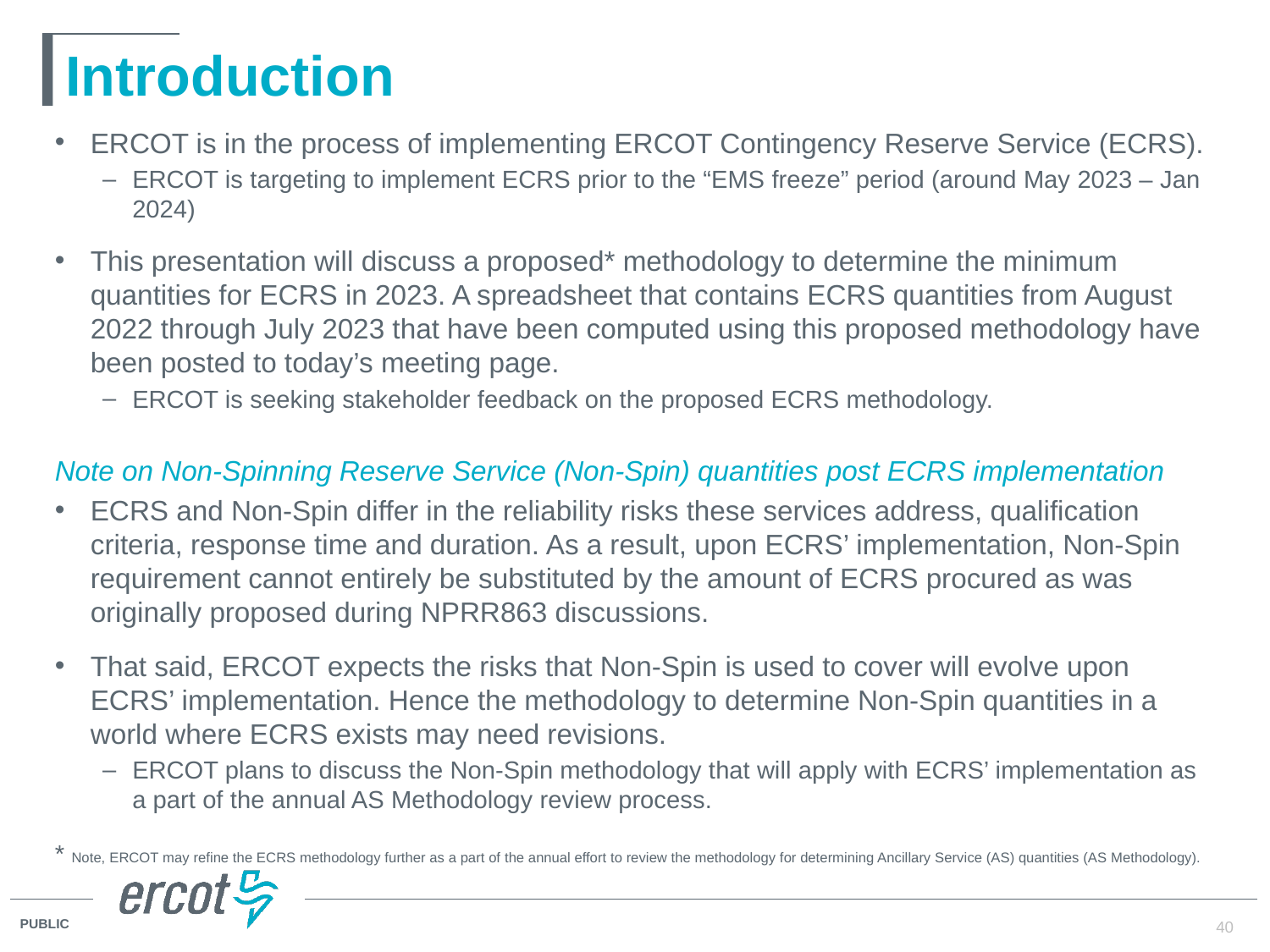

# Introduction
ERCOT is in the process of implementing ERCOT Contingency Reserve Service (ECRS).
ERCOT is targeting to implement ECRS prior to the “EMS freeze” period (around May 2023 – Jan 2024)

This presentation will discuss a proposed* methodology to determine the minimum quantities for ECRS in 2023. A spreadsheet that contains ECRS quantities from August 2022 through July 2023 that have been computed using this proposed methodology have been posted to today’s meeting page.
ERCOT is seeking stakeholder feedback on the proposed ECRS methodology.

Note on Non-Spinning Reserve Service (Non-Spin) quantities post ECRS implementation
ECRS and Non-Spin differ in the reliability risks these services address, qualification criteria, response time and duration. As a result, upon ECRS’ implementation, Non-Spin requirement cannot entirely be substituted by the amount of ECRS procured as was originally proposed during NPRR863 discussions.

That said, ERCOT expects the risks that Non-Spin is used to cover will evolve upon ECRS’ implementation. Hence the methodology to determine Non-Spin quantities in a world where ECRS exists may need revisions.
ERCOT plans to discuss the Non-Spin methodology that will apply with ECRS’ implementation as a part of the annual AS Methodology review process.

* Note, ERCOT may refine the ECRS methodology further as a part of the annual effort to review the methodology for determining Ancillary Service (AS) quantities (AS Methodology).
40